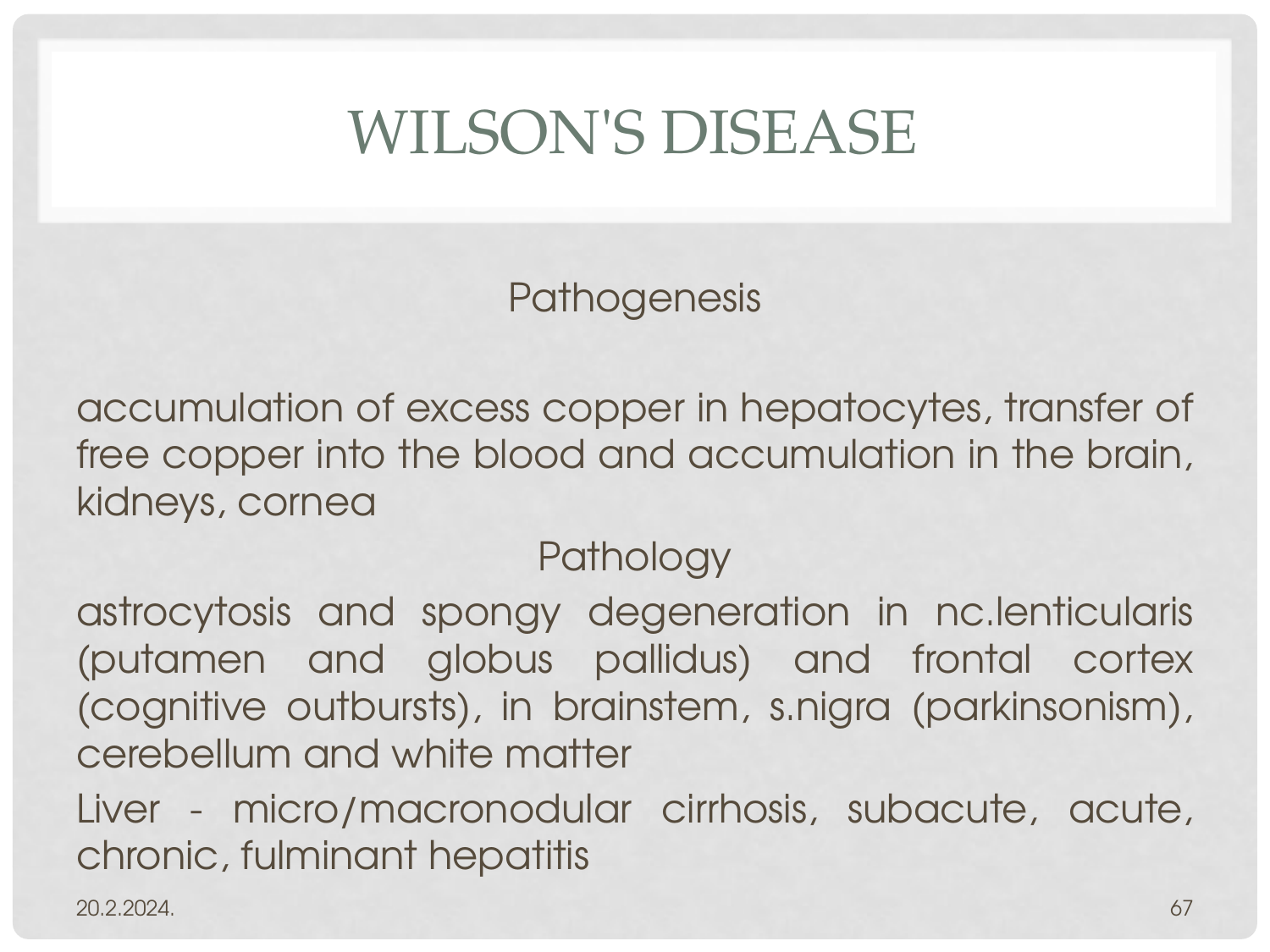

# Wilson's disease

Pathogenesis

accumulation of excess copper in hepatocytes, transfer of free copper into the blood and accumulation in the brain, kidneys, cornea
Pathology
astrocytosis and spongy degeneration in nc.lenticularis (putamen and globus pallidus) and frontal cortex (cognitive outbursts), in brainstem, s.nigra (parkinsonism), cerebellum and white matter
Liver - micro/macronodular cirrhosis, subacute, acute, chronic, fulminant hepatitis
20.2.2024.
67